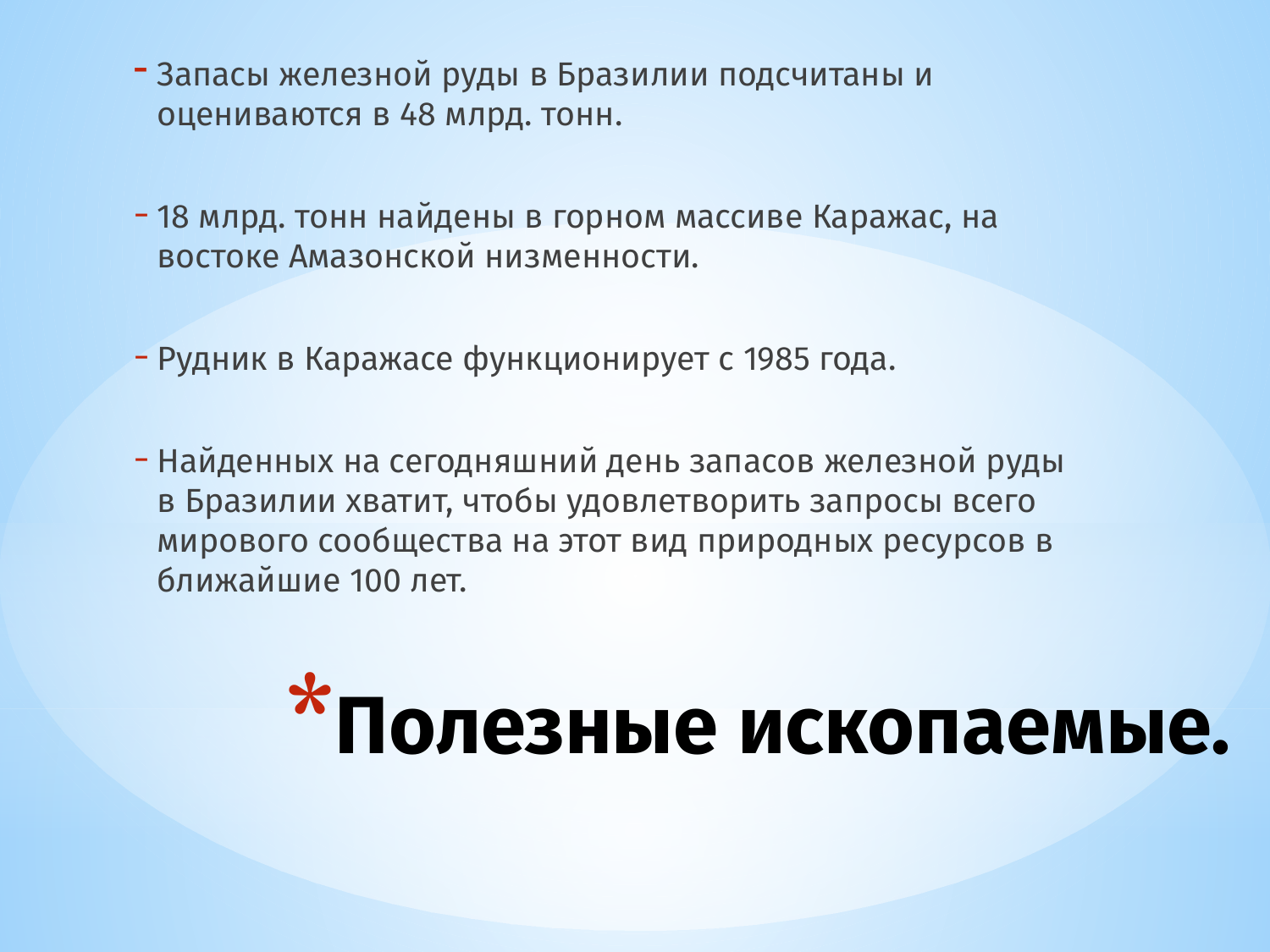

Запасы железной руды в Бразилии подсчитаны и оцениваются в 48 млрд. тонн.

18 млрд. тонн найдены в горном массиве Каражас, на востоке Амазонской низменности.

Рудник в Каражасе функционирует с 1985 года.

Найденных на сегодняшний день запасов железной руды в Бразилии хватит, чтобы удовлетворить запросы всего мирового сообщества на этот вид природных ресурсов в ближайшие 100 лет.
# Полезные ископаемые.